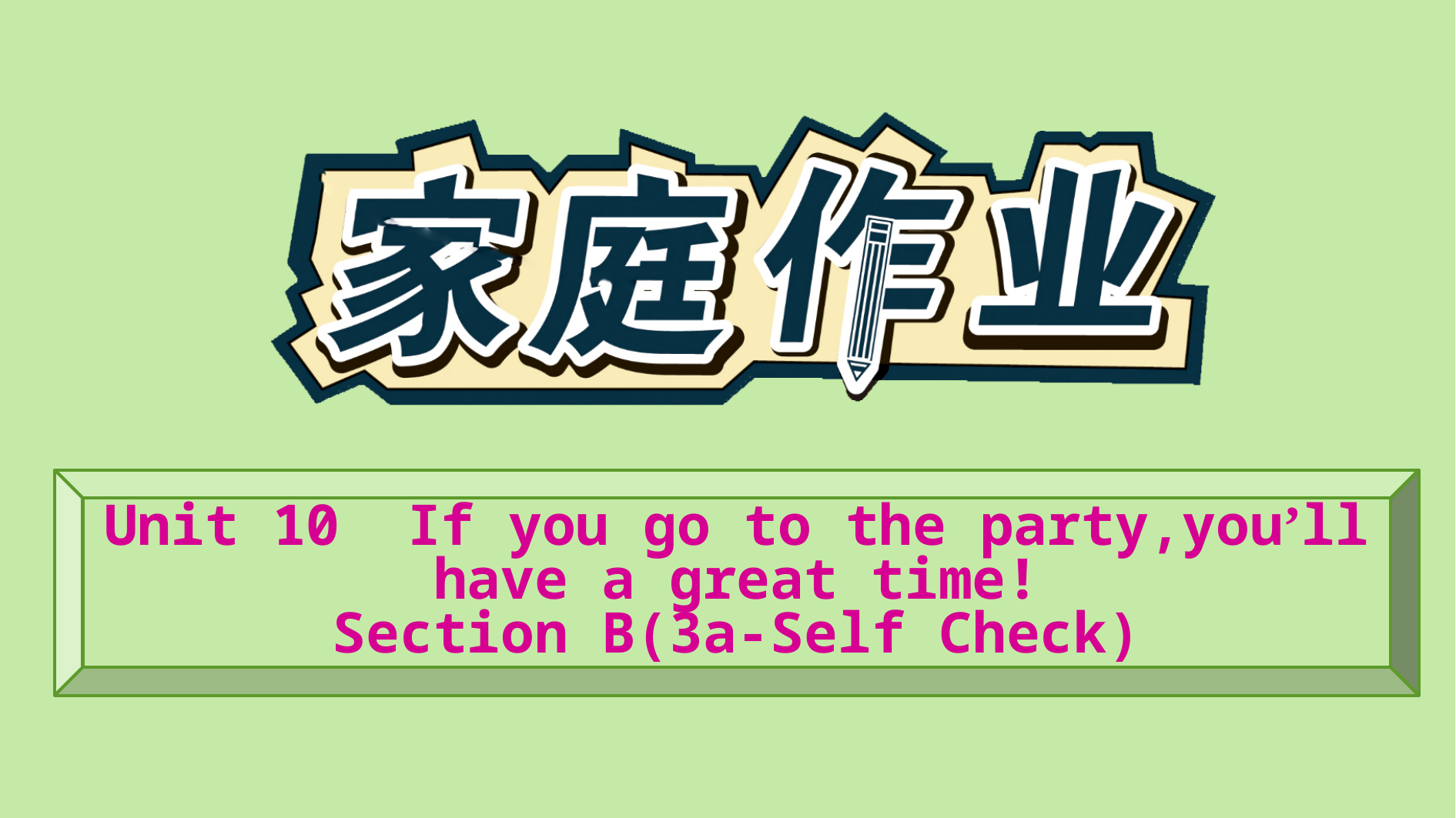

Unit 10  If you go to the party,you’ll have a great time!
Section B(3a-Self Check)